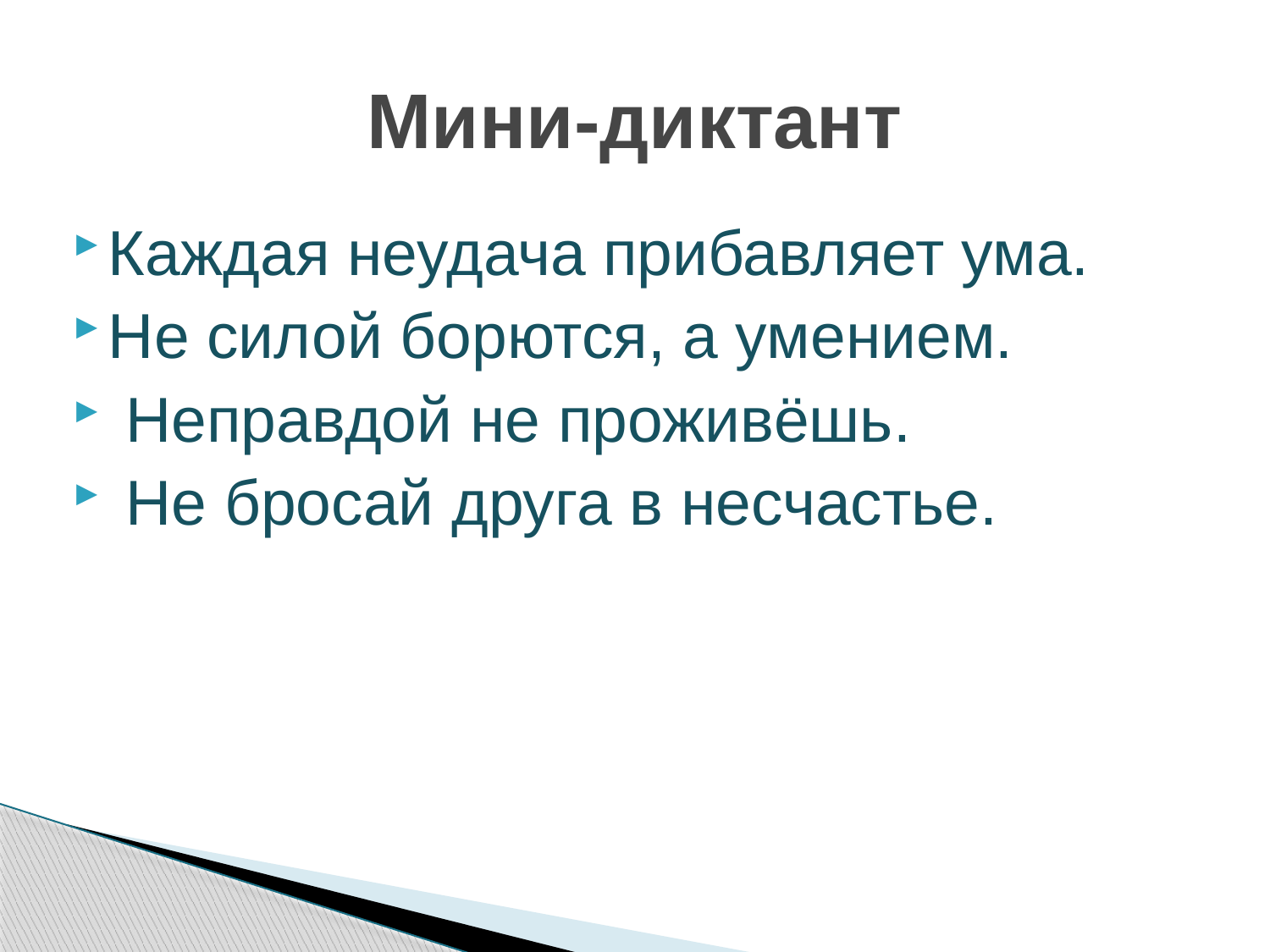

# Мини-диктант
Каждая неудача прибавляет ума.
Не силой борются, а умением.
 Неправдой не проживёшь.
 Не бросай друга в несчастье.